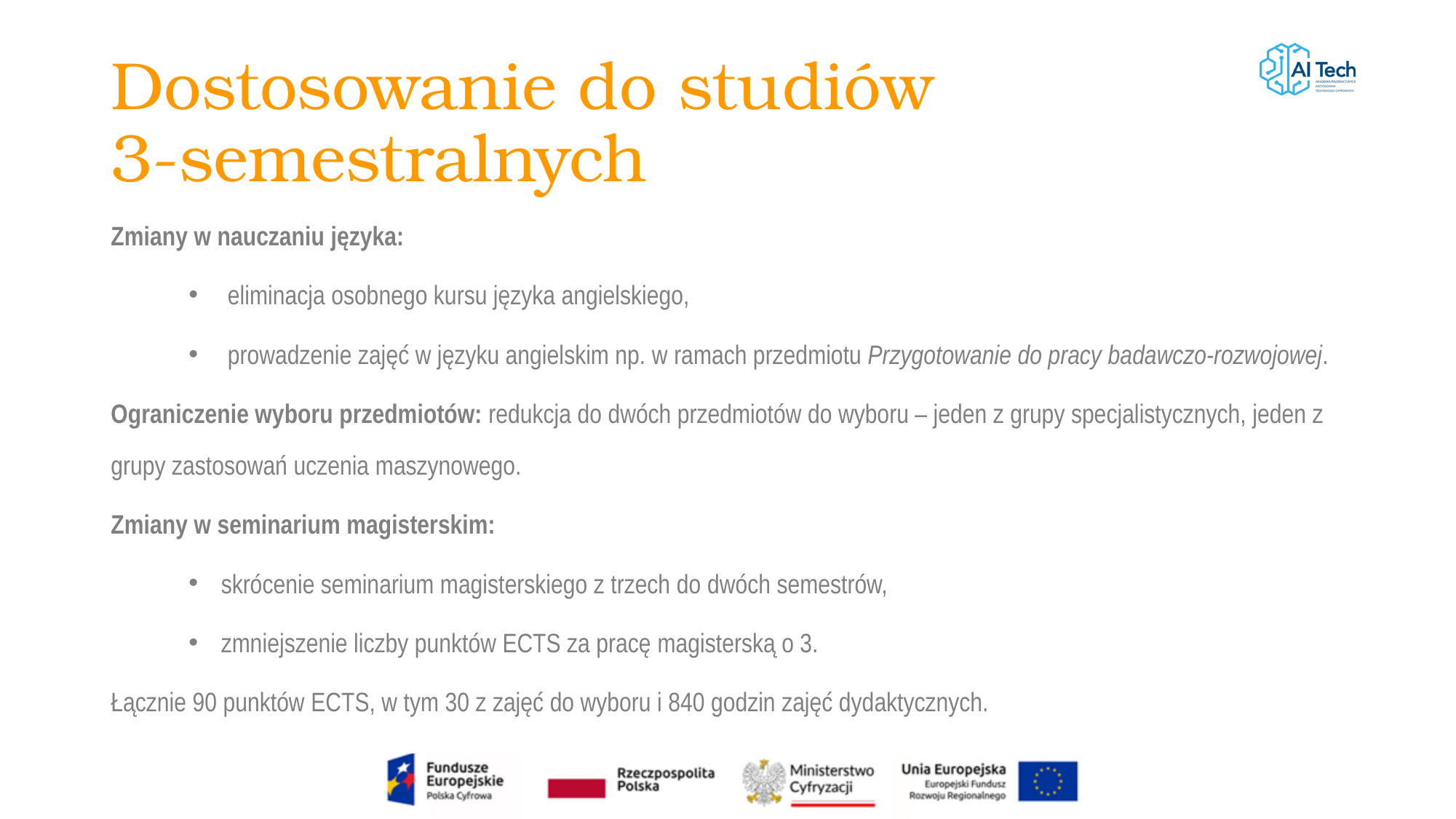

# Dostosowanie do studiów 3-semestralnych
Zmiany w nauczaniu języka:
eliminacja osobnego kursu języka angielskiego,
prowadzenie zajęć w języku angielskim np. w ramach przedmiotu Przygotowanie do pracy badawczo-rozwojowej.
Ograniczenie wyboru przedmiotów: redukcja do dwóch przedmiotów do wyboru – jeden z grupy specjalistycznych, jeden z grupy zastosowań uczenia maszynowego.
Zmiany w seminarium magisterskim:
skrócenie seminarium magisterskiego z trzech do dwóch semestrów,
zmniejszenie liczby punktów ECTS za pracę magisterską o 3.
Łącznie 90 punktów ECTS, w tym 30 z zajęć do wyboru i 840 godzin zajęć dydaktycznych.